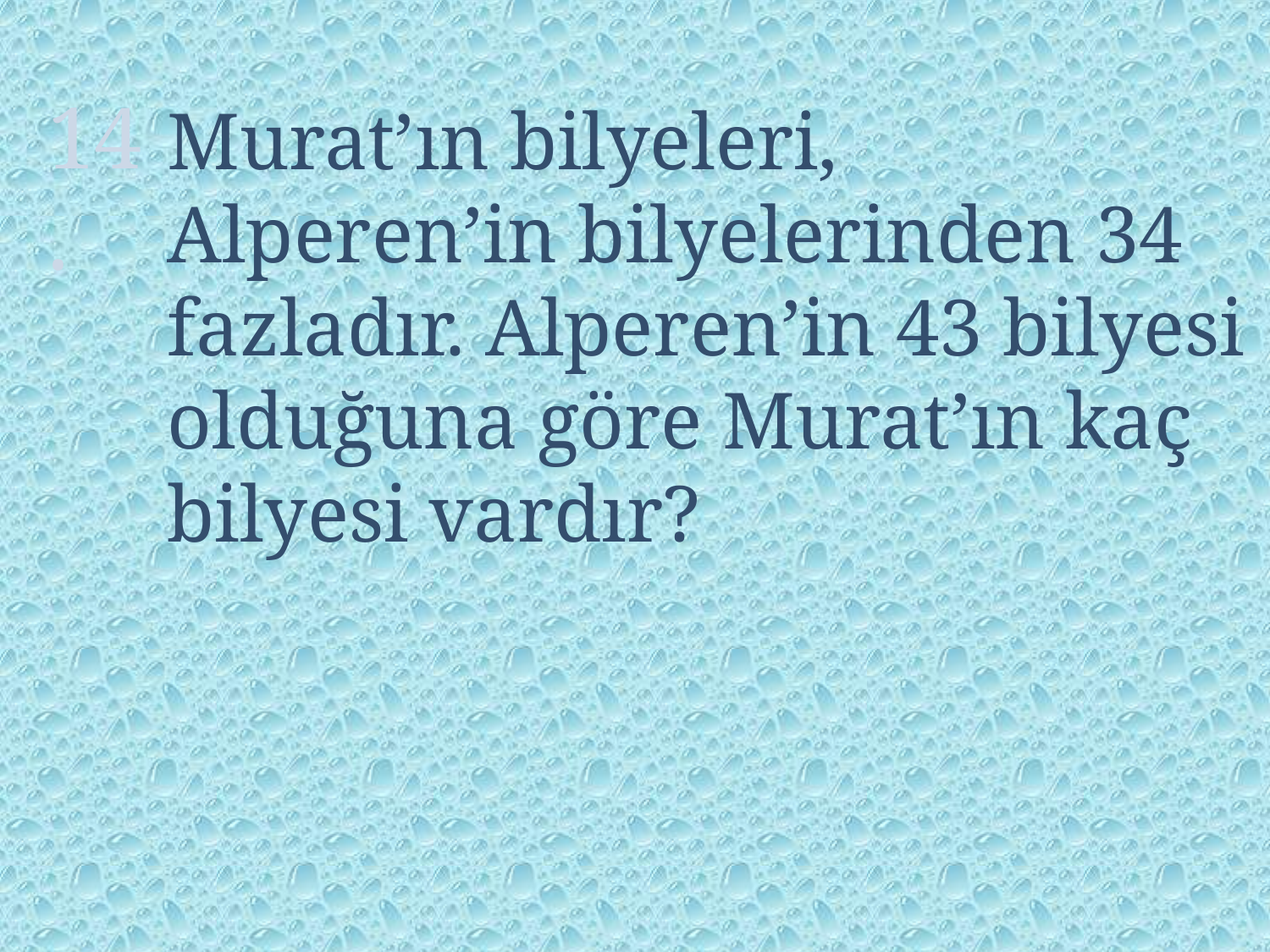

14.
Murat’ın bilyeleri,  Alperen’in bilyelerinden 34 fazladır. Alperen’in 43 bilyesi olduğuna göre Murat’ın kaç bilyesi vardır?